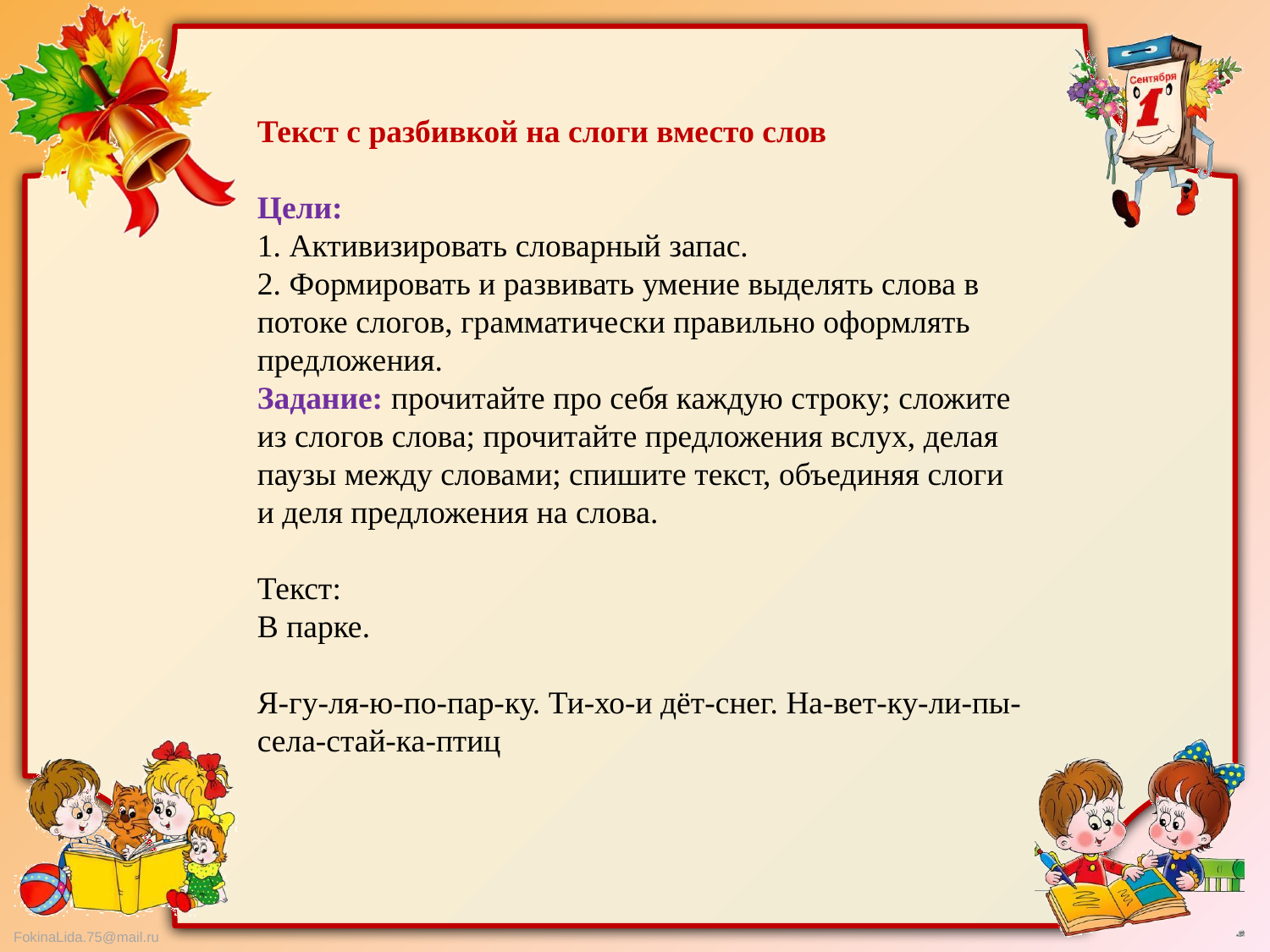

Текст с разбивкой на слоги вместо слов
Цели:
1. Активизировать словарный запас.
2. Формировать и развивать умение выделять слова в потоке слогов, грамматически правильно оформлять предложения.
Задание: прочитайте про себя каждую строку; сложите из слогов слова; прочитайте предложения вслух, делая паузы между словами; спишите текст, объединяя слоги и деля предложения на слова.
Текст:
В парке.
Я-гу-ля-ю-по-пар-ку. Ти-хо-и дёт-снег. На-вет-ку-ли-пы-села-стай-ка-птиц